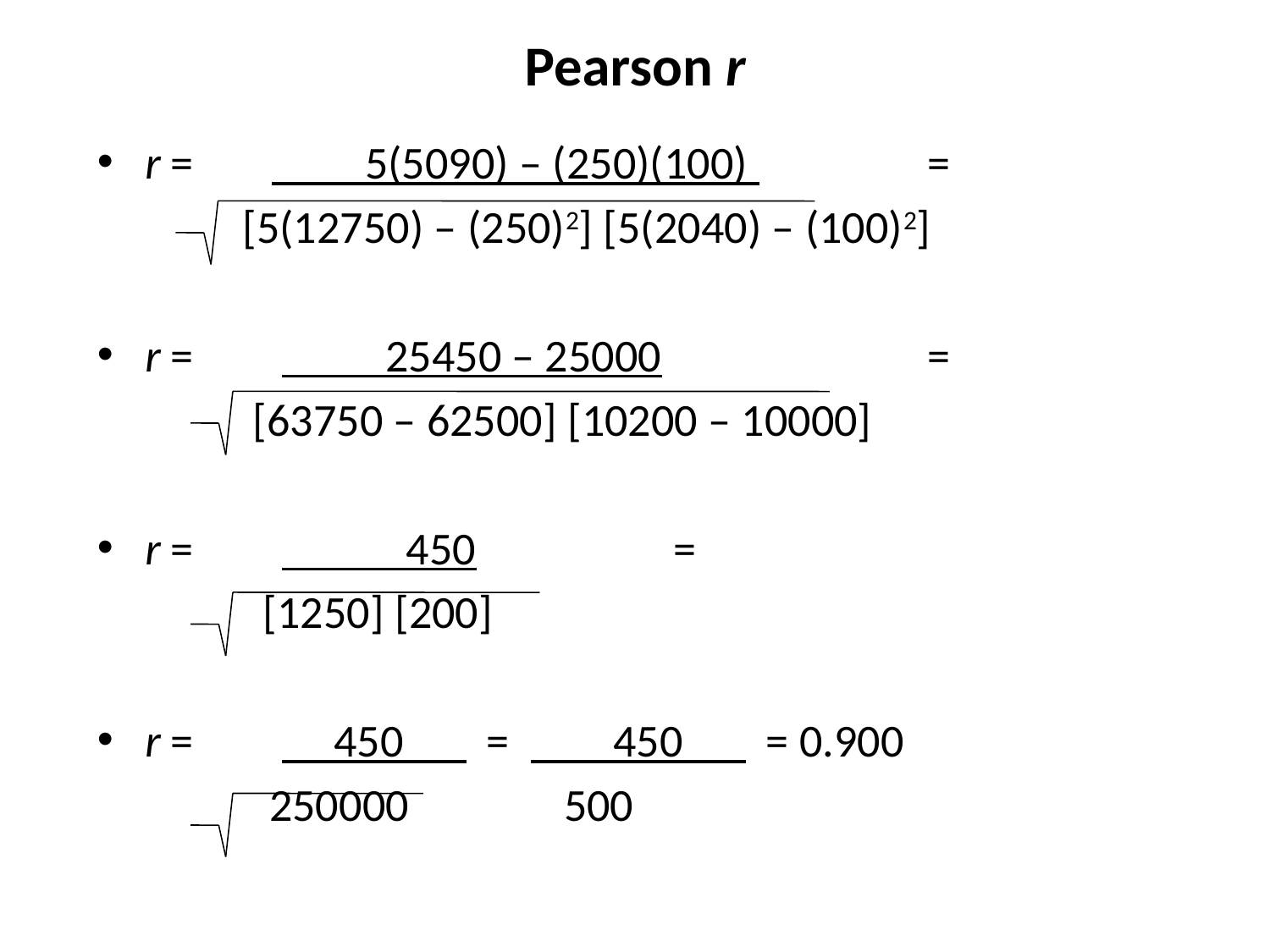

# Pearson r
r = 	         5(5090) – (250)(100) 		  =
              [5(12750) – (250)2] [5(2040) – (100)2]

r = 	           25450 – 25000		  =
               [63750 – 62500] [10200 – 10000]

r = 	             450		  =
                [1250] [200]

r = 	      450        =          450        = 0.900
	            250000               500